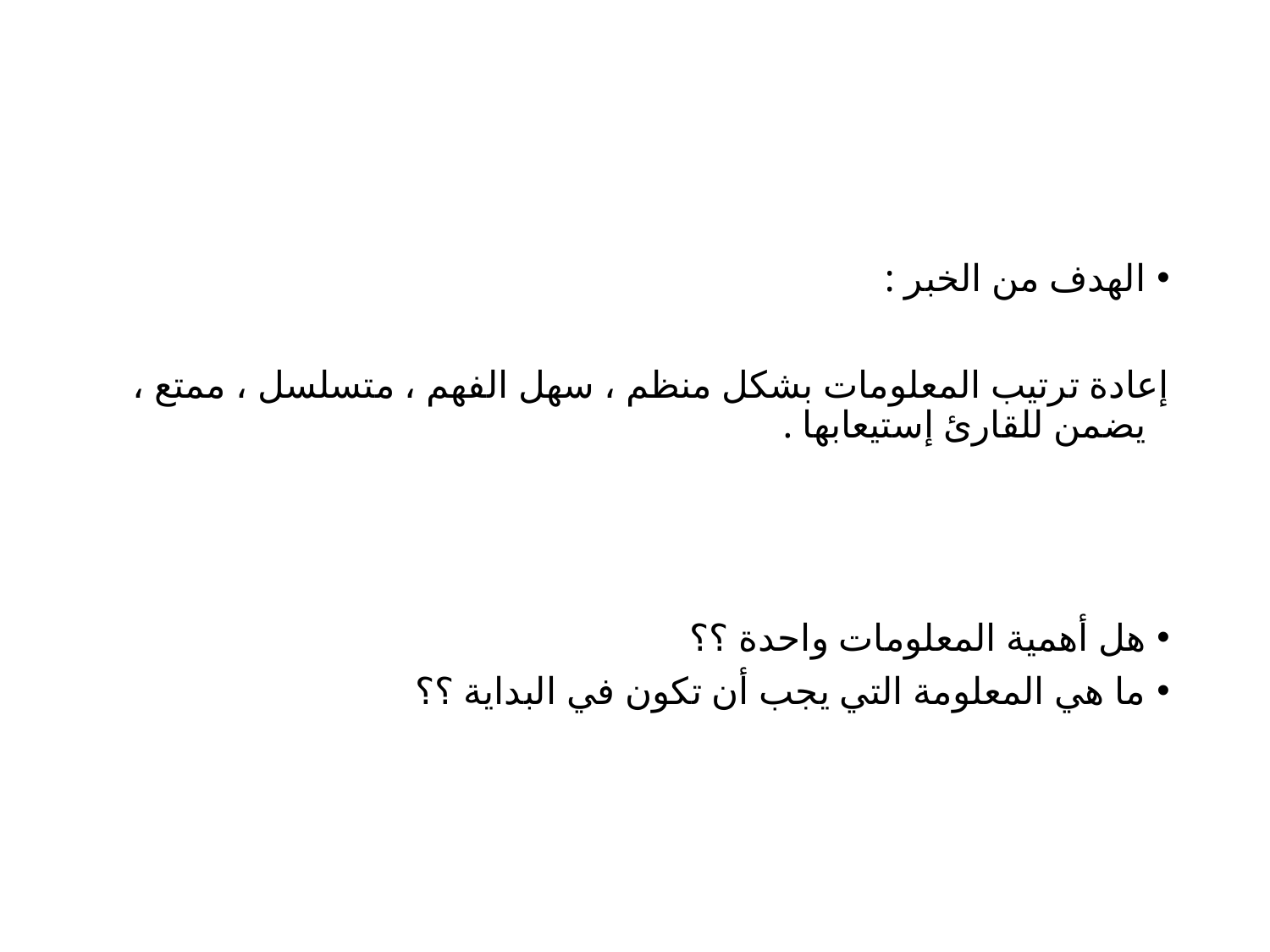

الهدف من الخبر :

إعادة ترتيب المعلومات بشكل منظم ، سهل الفهم ، متسلسل ، ممتع ، يضمن للقارئ إستيعابها .

هل أهمية المعلومات واحدة ؟؟
ما هي المعلومة التي يجب أن تكون في البداية ؟؟